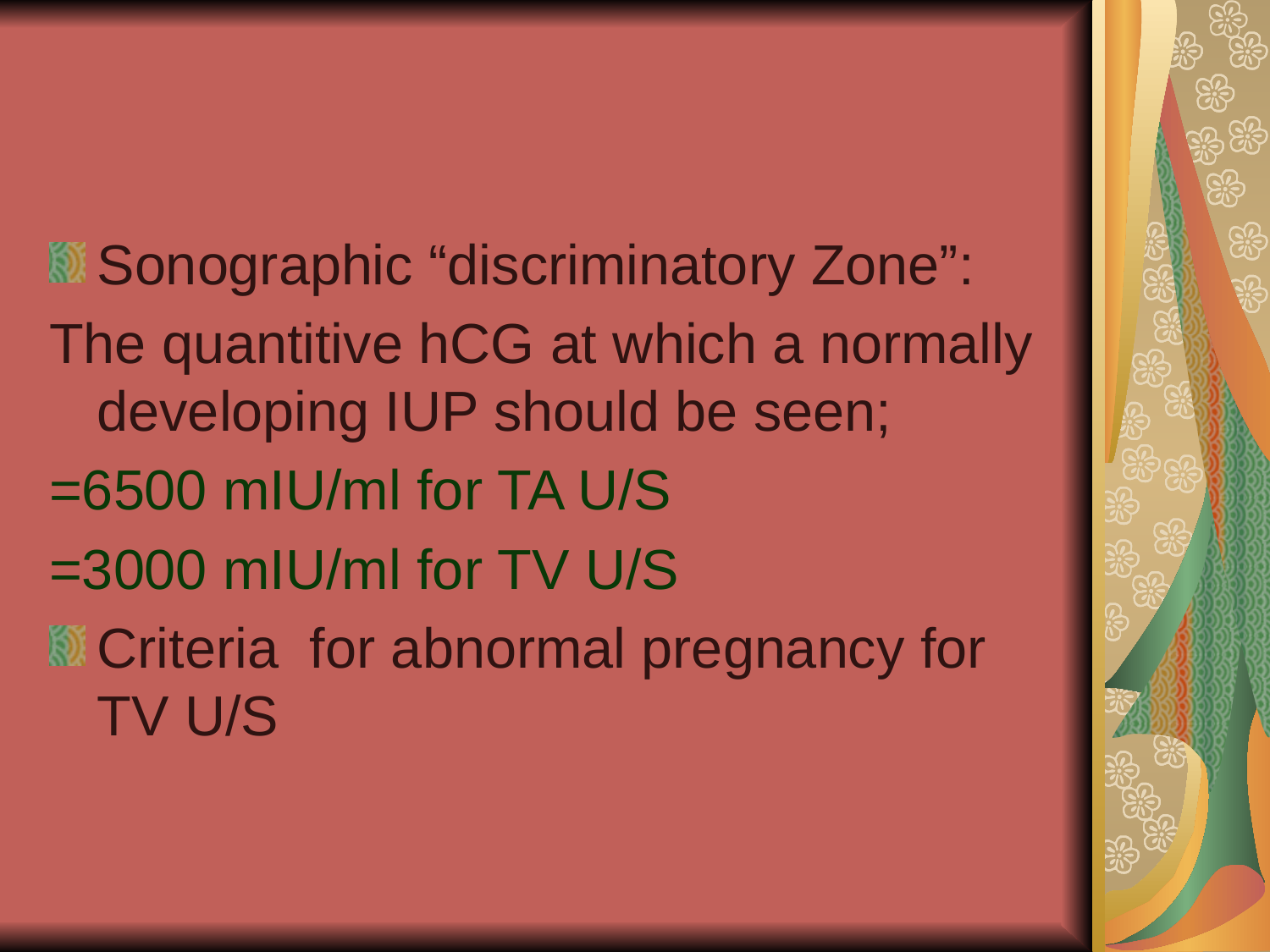

#
Sonographic “discriminatory Zone”:
The quantitive hCG at which a normally developing IUP should be seen;
=6500 mIU/ml for TA U/S
=3000 mIU/ml for TV U/S
Criteria  for abnormal pregnancy for TV U/S